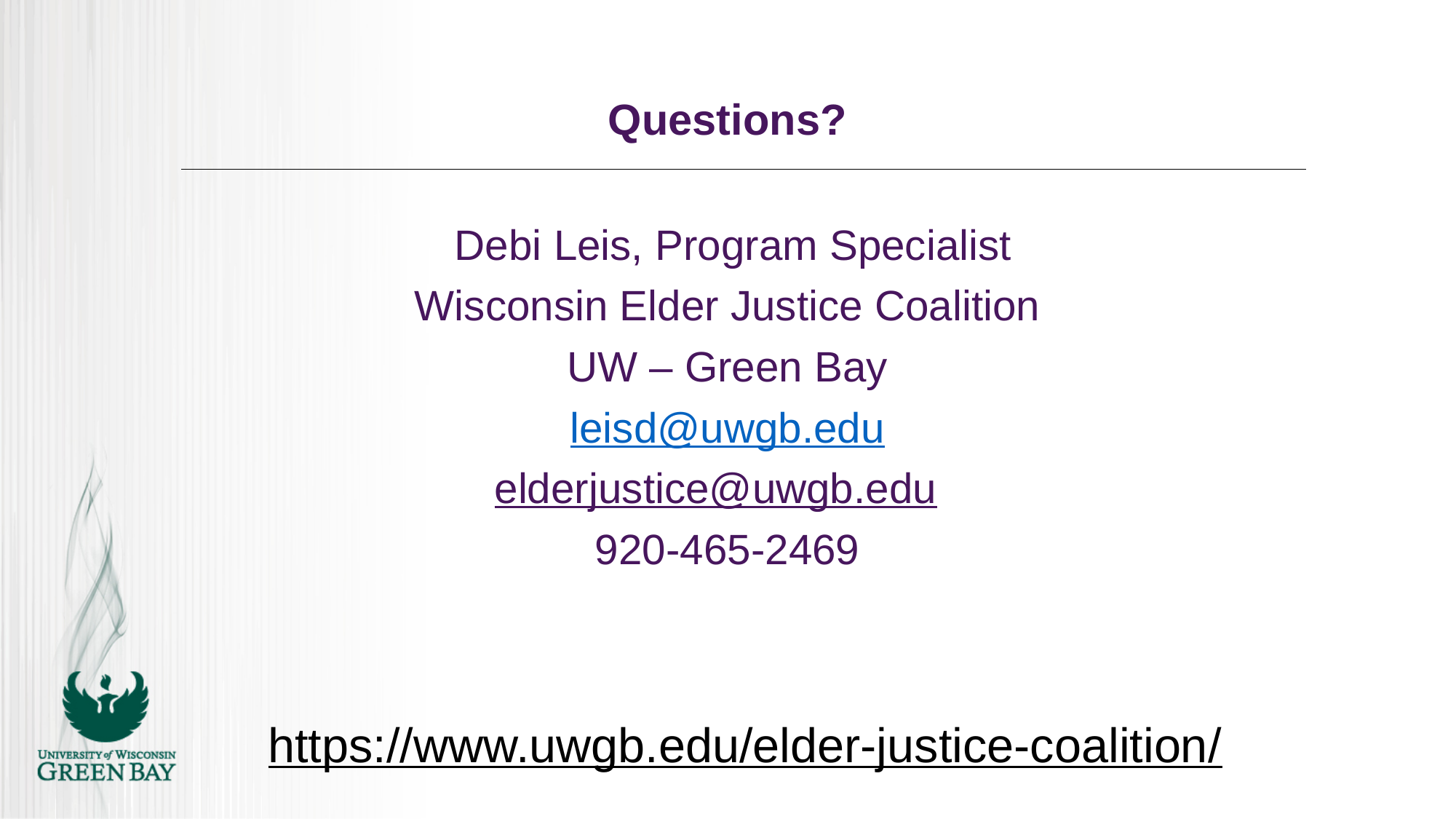

# Questions?
 Debi Leis, Program Specialist
Wisconsin Elder Justice Coalition
UW – Green Bay
leisd@uwgb.edu
elderjustice@uwgb.edu
920-465-2469

https://www.uwgb.edu/elder-justice-coalition/